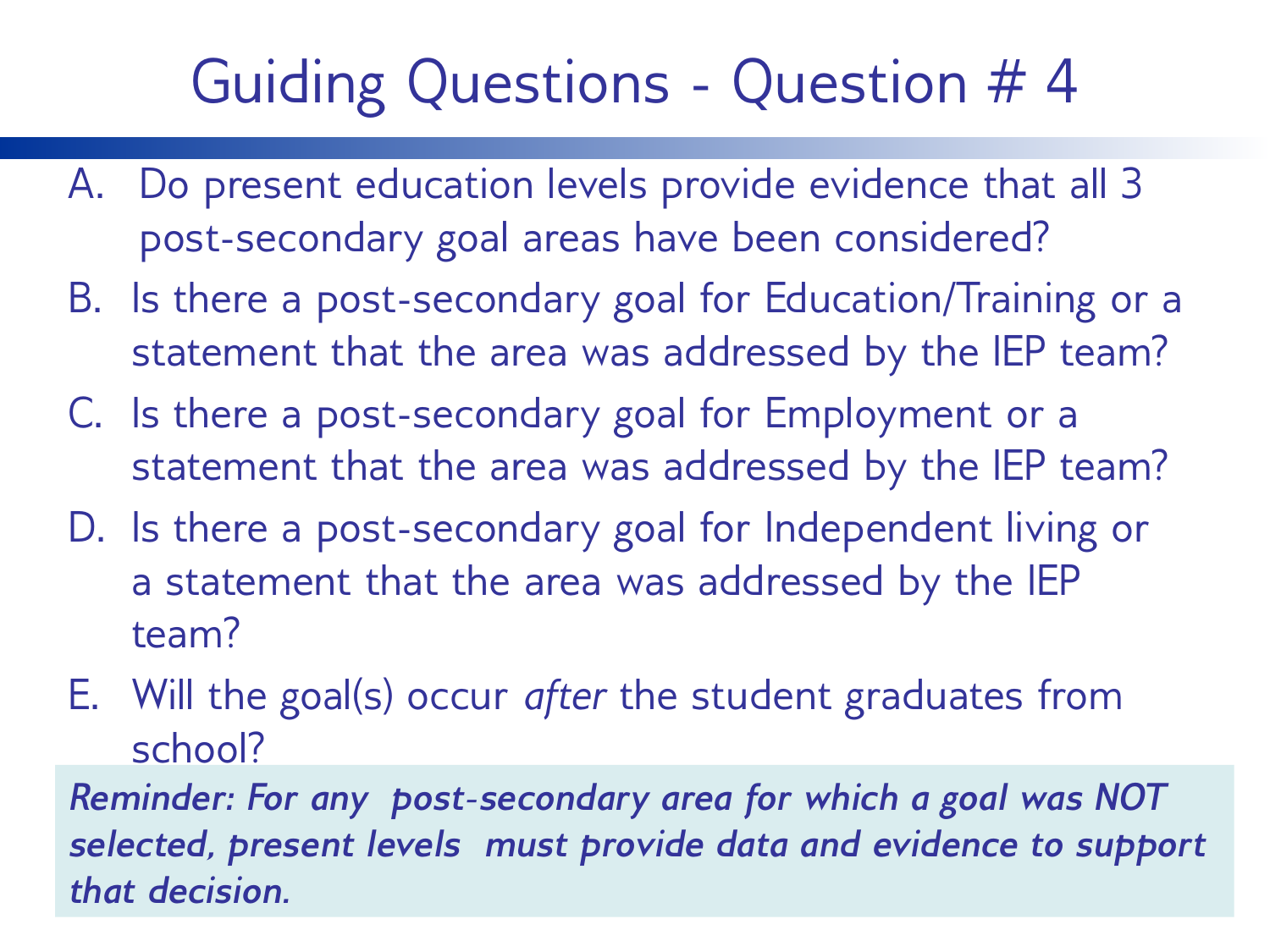

# Guiding Questions - Question # 4
Do present education levels provide evidence that all 3 post-secondary goal areas have been considered?
Is there a post-secondary goal for Education/Training or a statement that the area was addressed by the IEP team?
Is there a post-secondary goal for Employment or a statement that the area was addressed by the IEP team?
Is there a post-secondary goal for Independent living or a statement that the area was addressed by the IEP team?
Will the goal(s) occur after the student graduates from school?

Reminder: For any  post-secondary area for which a goal was NOT selected, present levels  must provide data and evidence to support that decision.
55